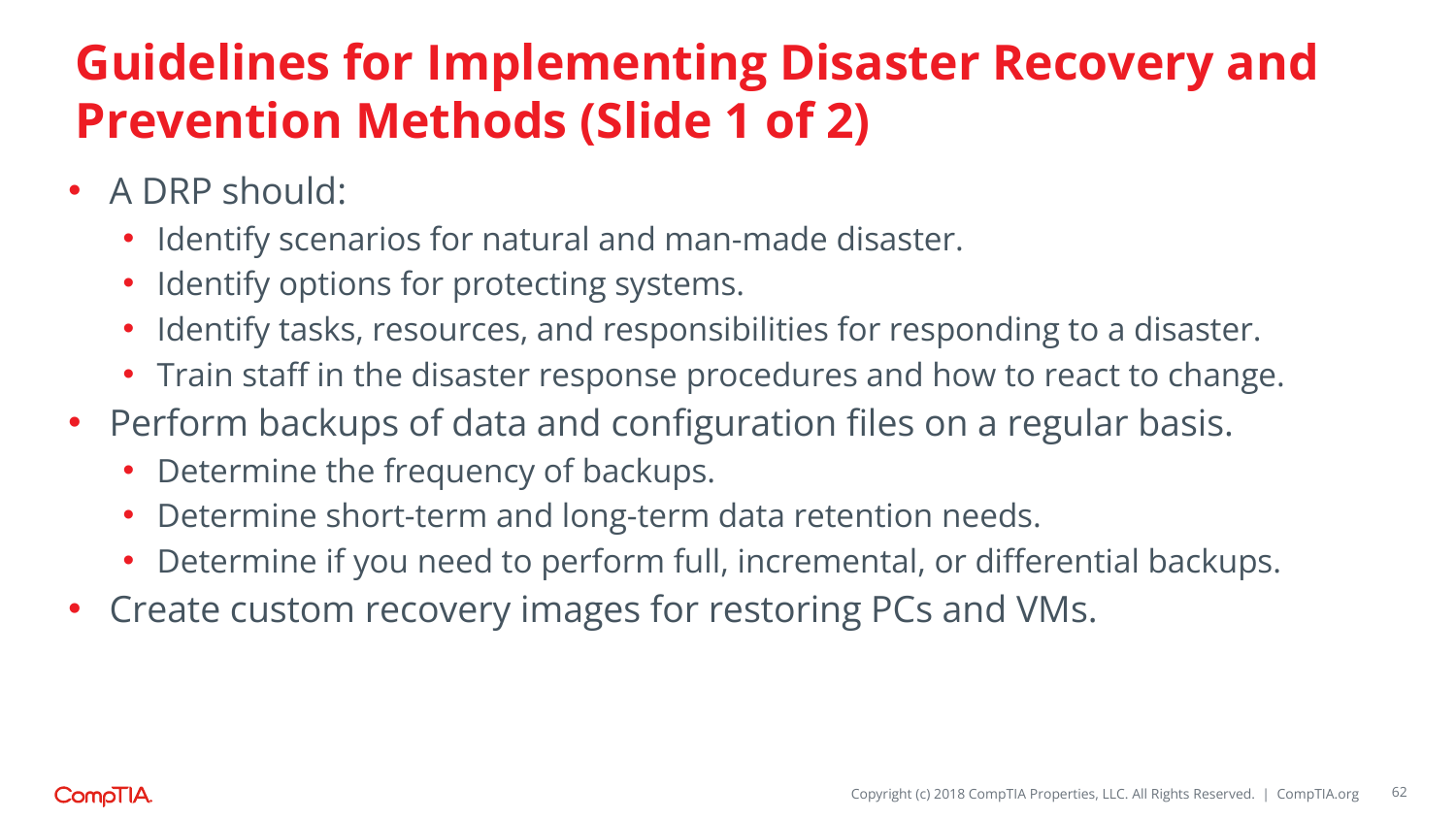

# Guidelines for Implementing Disaster Recovery and Prevention Methods (Slide 1 of 2)
A DRP should:
Identify scenarios for natural and man-made disaster.
Identify options for protecting systems.
Identify tasks, resources, and responsibilities for responding to a disaster.
Train staff in the disaster response procedures and how to react to change.
Perform backups of data and configuration files on a regular basis.
Determine the frequency of backups.
Determine short-term and long-term data retention needs.
Determine if you need to perform full, incremental, or differential backups.
Create custom recovery images for restoring PCs and VMs.

62